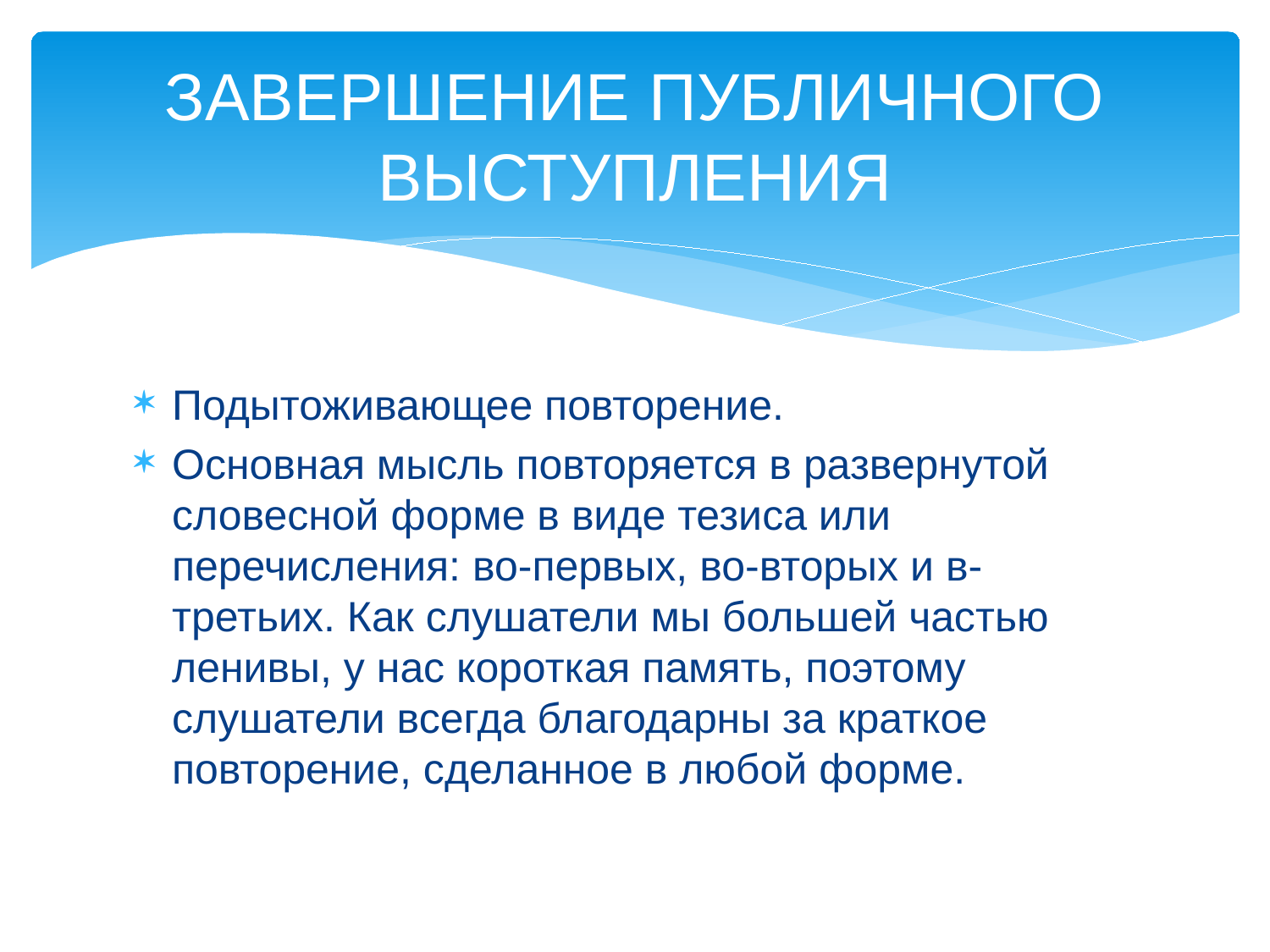

# ЗАВЕРШЕНИЕ ПУБЛИЧНОГО ВЫСТУПЛЕНИЯ
Подытоживающее повторение.
Основная мысль повторяется в развернутой словесной форме в виде тезиса или перечисления: во-первых, во-вторых и в-третьих. Как слушатели мы большей частью ленивы, у нас короткая память, поэтому слушатели всегда благодарны за краткое повторение, сделанное в любой форме.